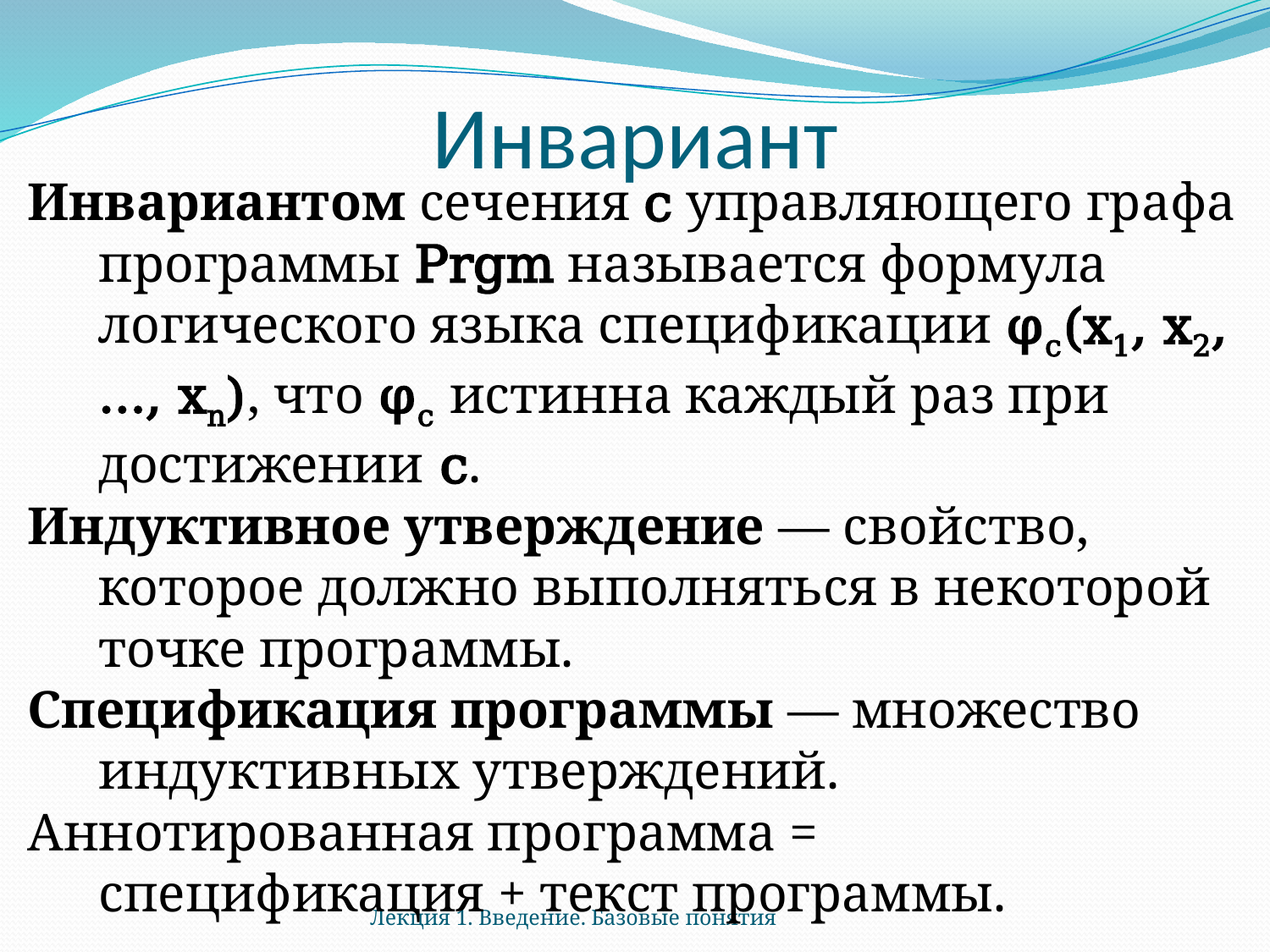

# Инвариант
Инвариантом сечения c управляющего графа программы Prgm называется формула логического языка спецификации φc(x1, x2, …, xn), что φc истинна каждый раз при достижении c.
Индуктивное утверждение — свойство, которое должно выполняться в некоторой точке программы.
Спецификация программы — множество индуктивных утверждений.
Аннотированная программа =
	спецификация + текст программы.
Лекция 1. Введение. Базовые понятия